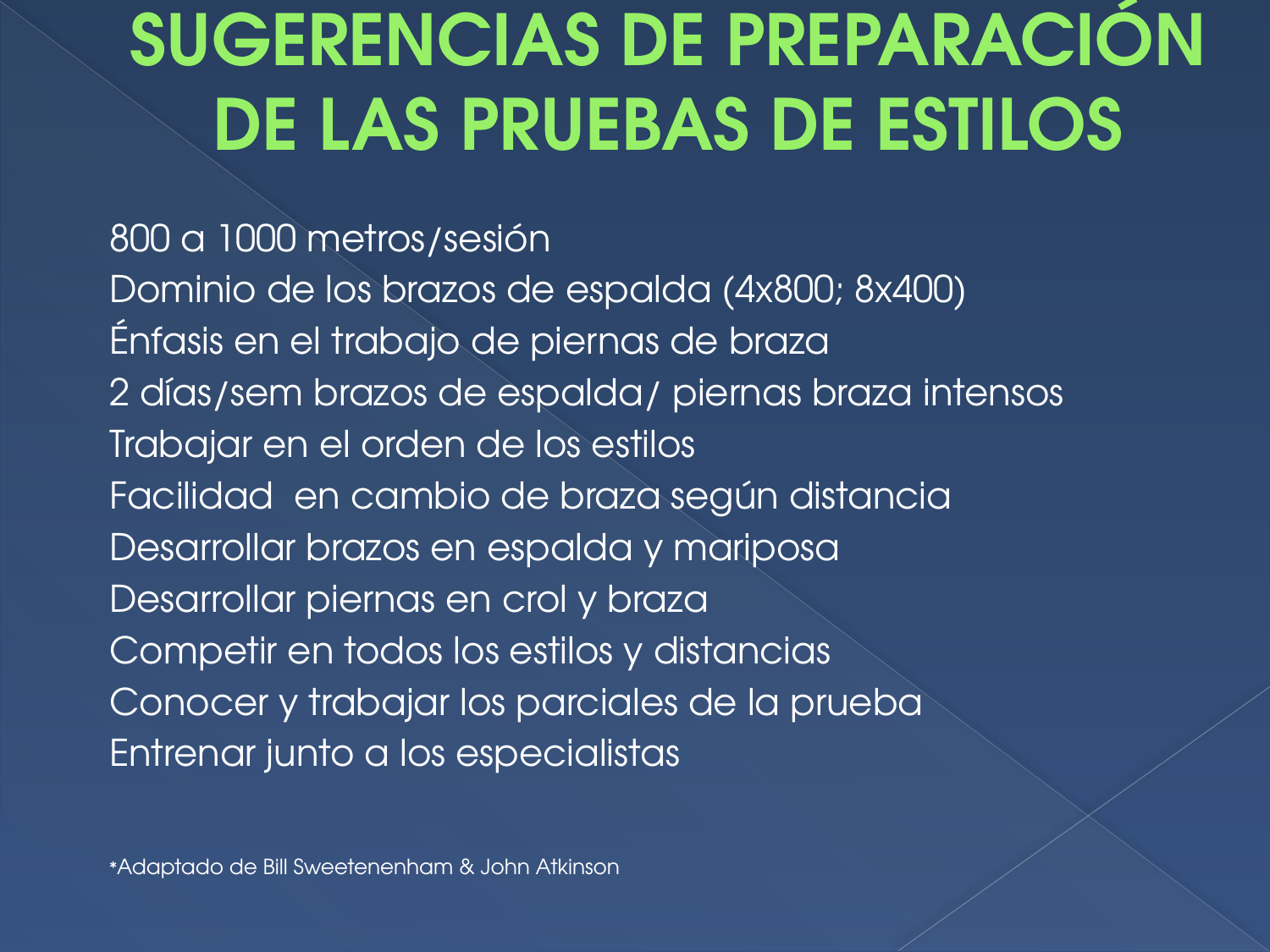

# SUGERENCIAS DE PREPARACIÓN DE LAS PRUEBAS DE ESTILOS
800 a 1000 metros/sesión
Dominio de los brazos de espalda (4x800; 8x400)
Énfasis en el trabajo de piernas de braza
2 días/sem brazos de espalda/ piernas braza intensos
Trabajar en el orden de los estilos
Facilidad  en cambio de braza según distancia
Desarrollar brazos en espalda y mariposa
Desarrollar piernas en crol y braza
Competir en todos los estilos y distancias
Conocer y trabajar los parciales de la prueba
Entrenar junto a los especialistas

*Adaptado de Bill Sweetenenham & John Atkinson